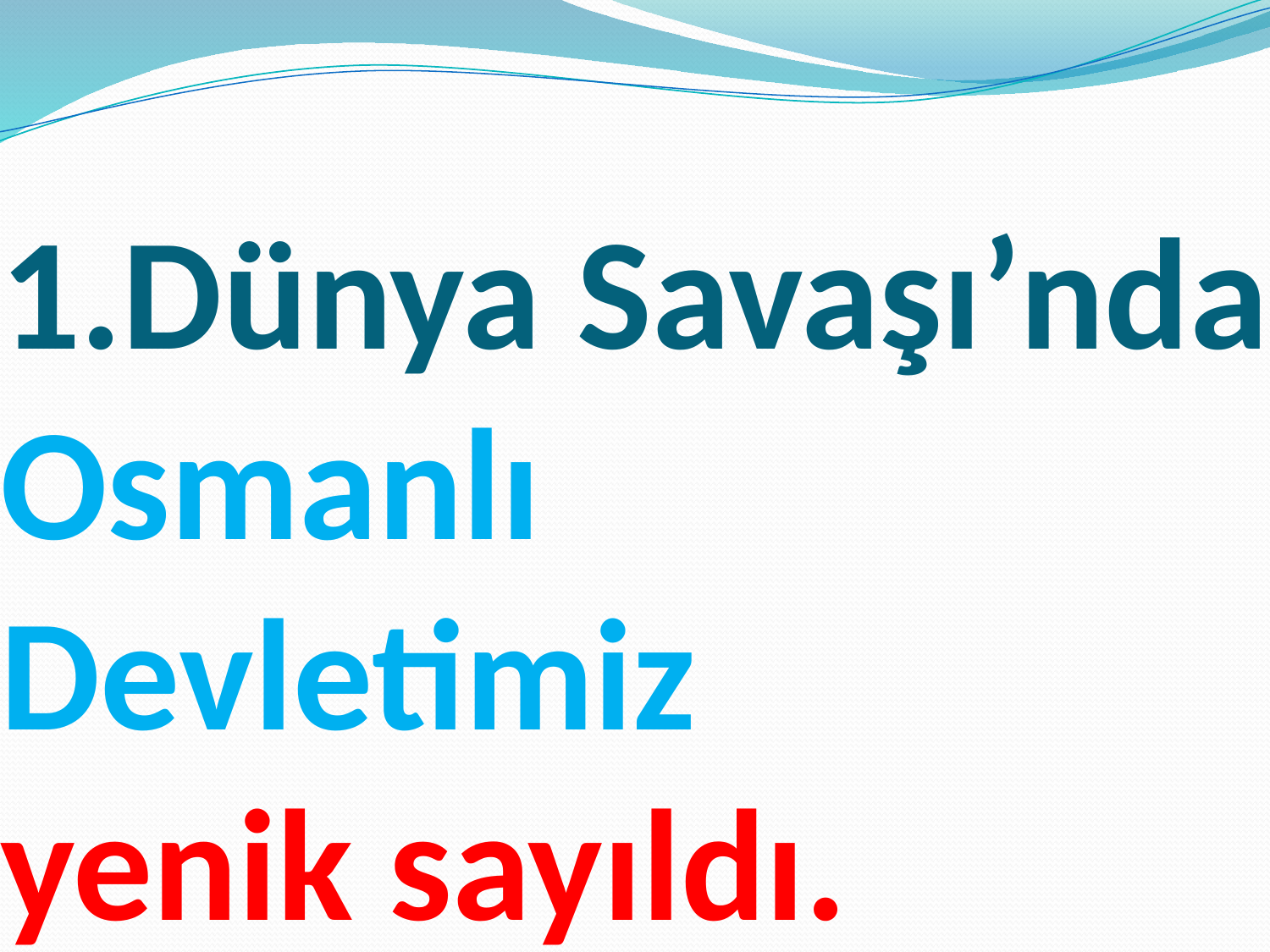

# 1.Dünya Savaşı’nda Osmanlı Devletimiz yenik sayıldı.